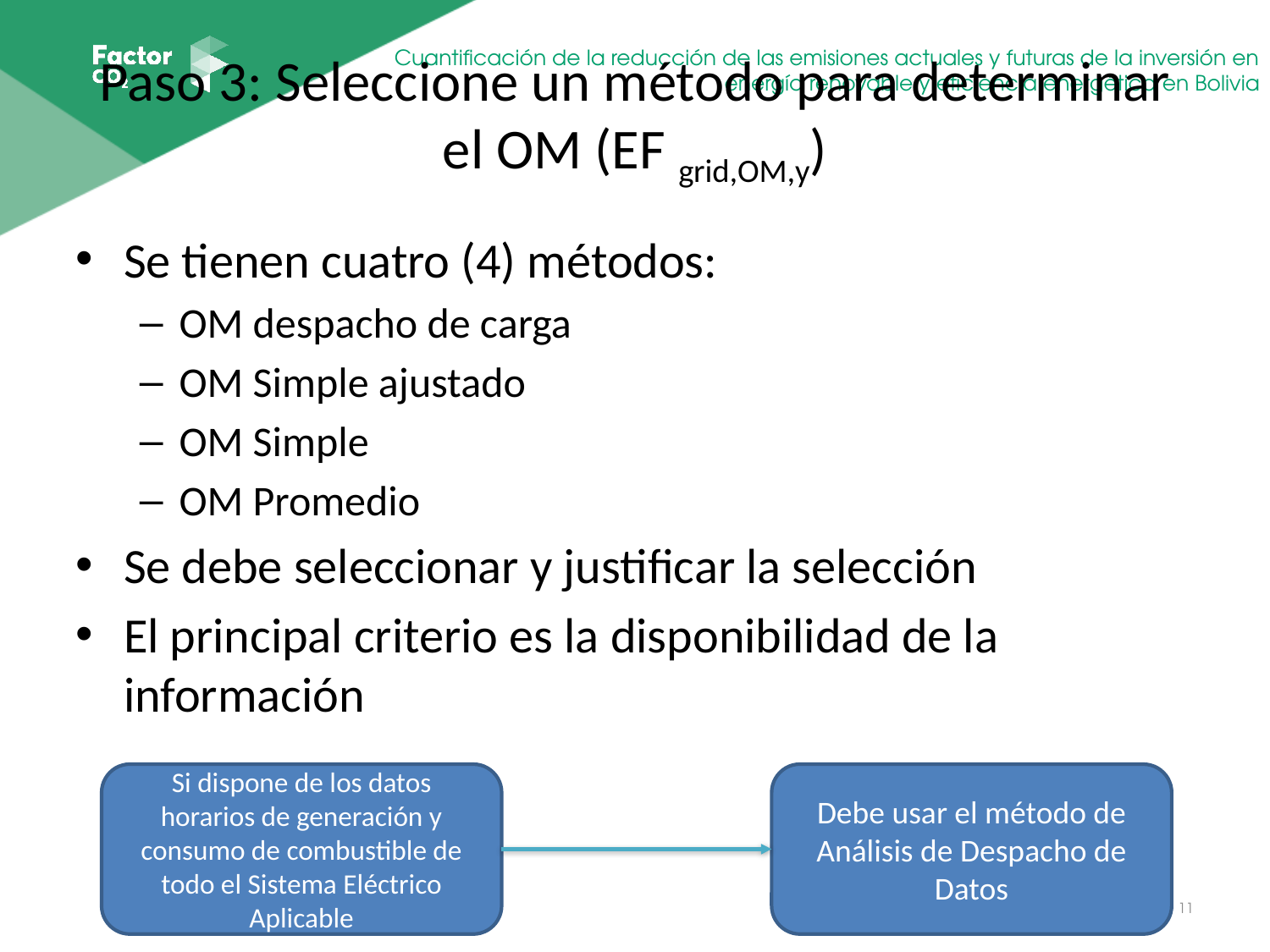

# Paso 3: Seleccione un método para determinar el OM (EF grid,OM,y)
Se tienen cuatro (4) métodos:
OM despacho de carga
OM Simple ajustado
OM Simple
OM Promedio
Se debe seleccionar y justificar la selección
El principal criterio es la disponibilidad de la información
Si dispone de los datos horarios de generación y consumo de combustible de todo el Sistema Eléctrico Aplicable
Debe usar el método de Análisis de Despacho de Datos
11